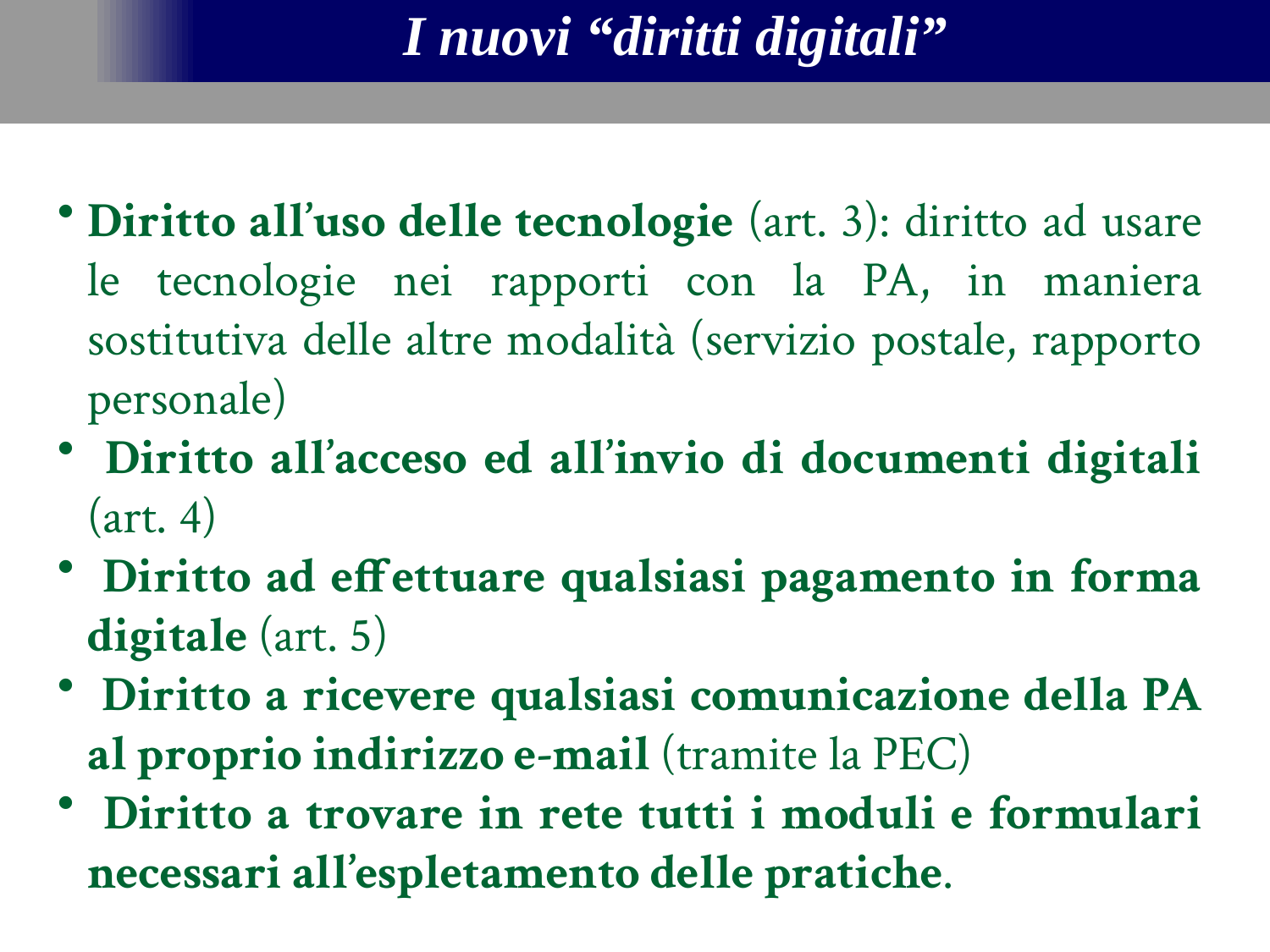

I nuovi “diritti digitali”
Diritto all’uso delle tecnologie (art. 3): diritto ad usare le tecnologie nei rapporti con la PA, in maniera sostitutiva delle altre modalità (servizio postale, rapporto personale)
 Diritto all’acceso ed all’invio di documenti digitali (art. 4)
 Diritto ad effettuare qualsiasi pagamento in forma digitale (art. 5)
 Diritto a ricevere qualsiasi comunicazione della PA al proprio indirizzo e-mail (tramite la PEC)
 Diritto a trovare in rete tutti i moduli e formulari necessari all’espletamento delle pratiche.